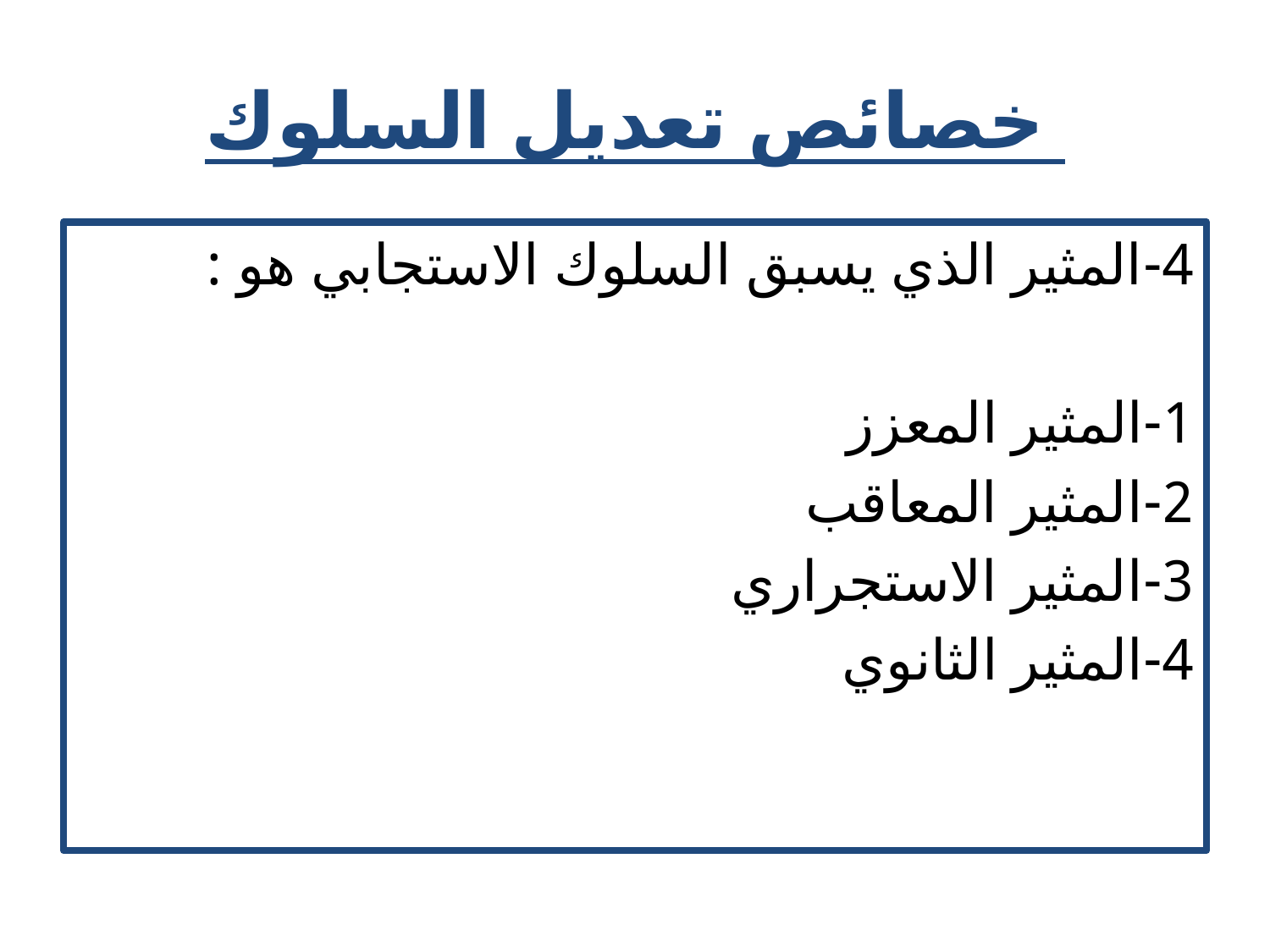

# خصائص تعديل السلوك
4-المثير الذي يسبق السلوك الاستجابي هو :

1-المثير المعزز
2-المثير المعاقب
3-المثير الاستجراري
4-المثير الثانوي